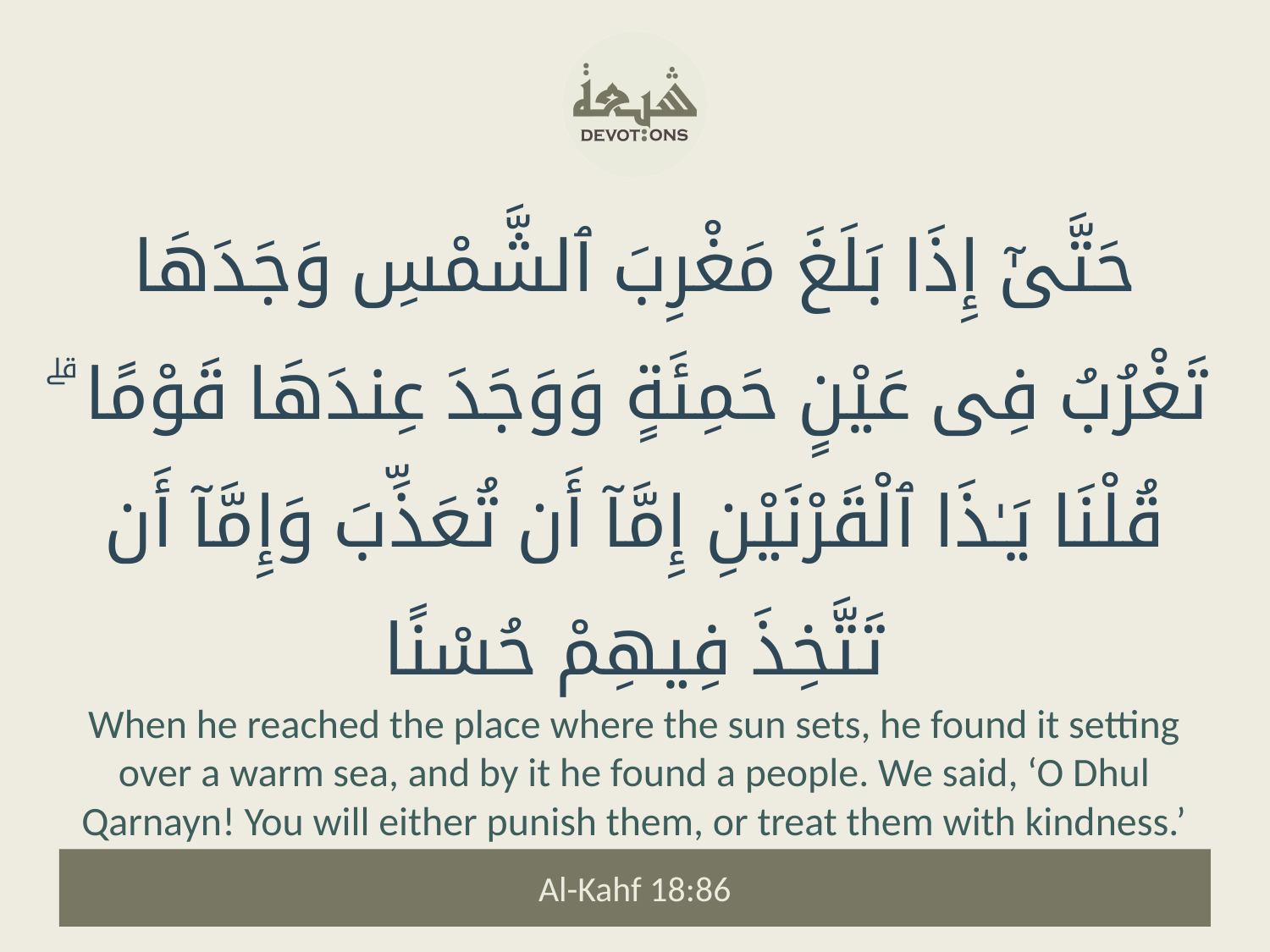

حَتَّىٰٓ إِذَا بَلَغَ مَغْرِبَ ٱلشَّمْسِ وَجَدَهَا تَغْرُبُ فِى عَيْنٍ حَمِئَةٍ وَوَجَدَ عِندَهَا قَوْمًا ۗ قُلْنَا يَـٰذَا ٱلْقَرْنَيْنِ إِمَّآ أَن تُعَذِّبَ وَإِمَّآ أَن تَتَّخِذَ فِيهِمْ حُسْنًا
When he reached the place where the sun sets, he found it setting over a warm sea, and by it he found a people. We said, ‘O Dhul Qarnayn! You will either punish them, or treat them with kindness.’
Al-Kahf 18:86